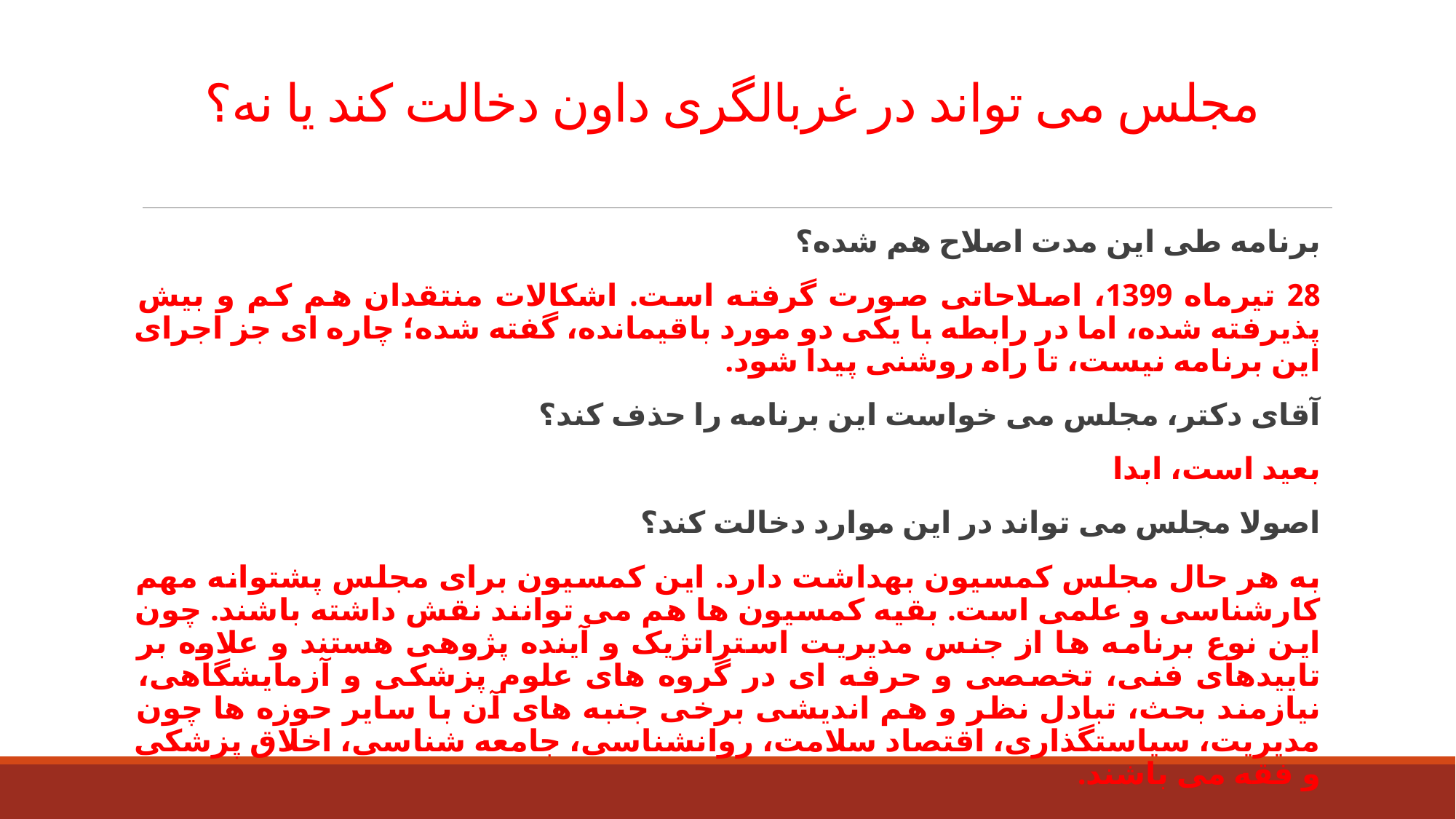

# مجلس می تواند در غربالگری داون دخالت کند یا نه؟
برنامه طی این مدت اصلاح هم شده؟
28 تیرماه 1399، اصلاحاتی صورت گرفته است. اشکالات منتقدان هم کم و بیش پذیرفته شده، اما در رابطه با یکی دو مورد باقیمانده، گفته شده؛ چاره ای جز اجرای این برنامه نیست، تا راه روشنی پیدا شود.
آقای دکتر، مجلس می خواست این برنامه را حذف کند؟
بعید است، ابدا
اصولا مجلس می تواند در این موارد دخالت کند؟
به هر حال مجلس کمسیون بهداشت دارد. این کمسیون برای مجلس پشتوانه مهم کارشناسی و علمی است. بقیه کمسیون ها هم می توانند نقش داشته باشند. چون این نوع برنامه ها از جنس مدیریت استراتژیک و آینده پژوهی هستند و علاوه بر تاییدهای فنی، تخصصی و حرفه ای در گروه های علوم پزشکی و آزمایشگاهی، نیازمند بحث، تبادل نظر و هم اندیشی برخی جنبه های آن با سایر حوزه ها چون مدیریت، سیاستگذاری، اقتصاد سلامت، روانشناسی، جامعه شناسی، اخلاق پزشکی و فقه می باشند.